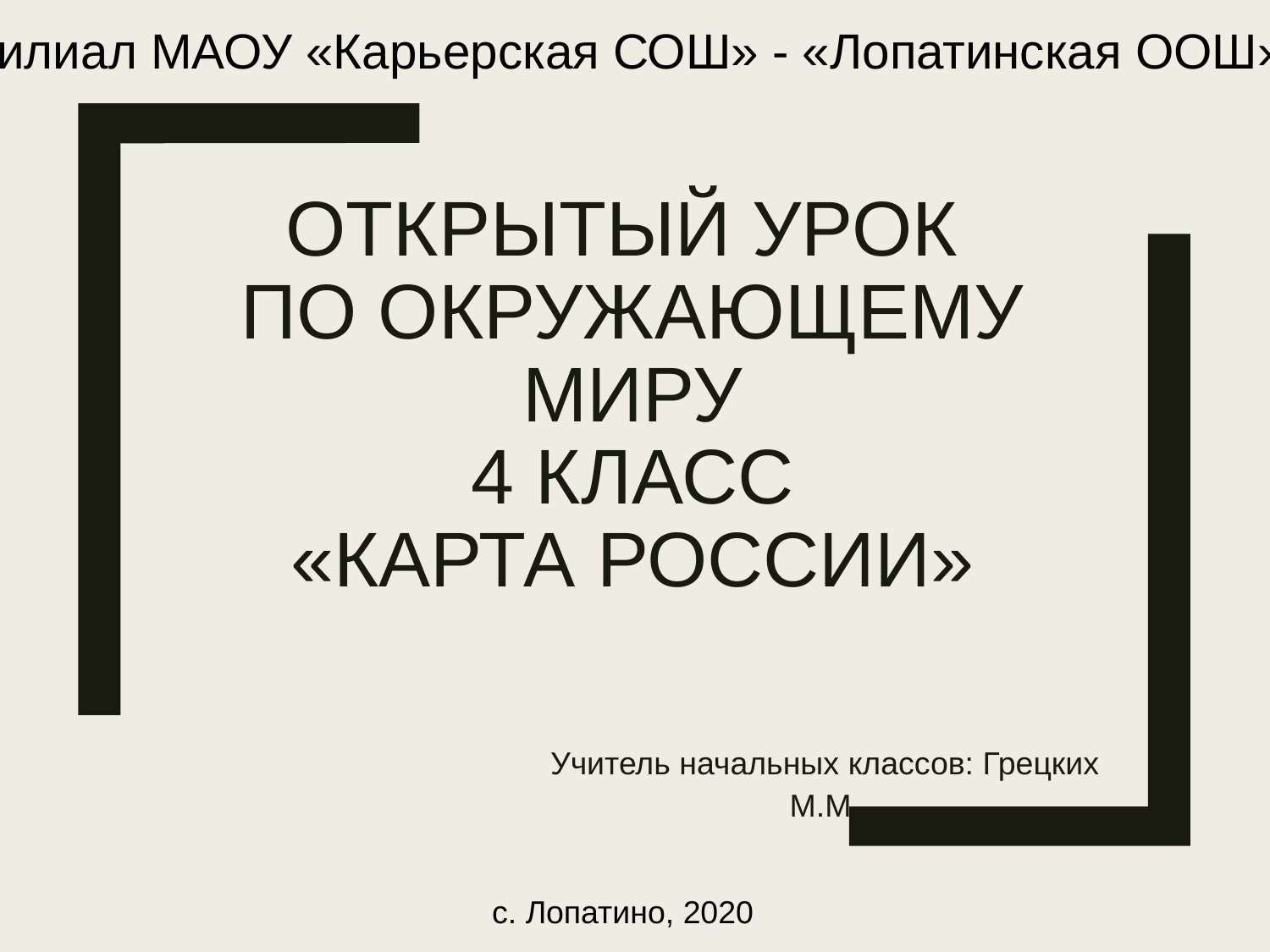

Филиал МАОУ «Карьерская СОШ» - «Лопатинская ООШ»
# Открытый урок по окружающему миру 4 класс «Карта России»
Учитель начальных классов: Грецких М.М.
с. Лопатино, 2020